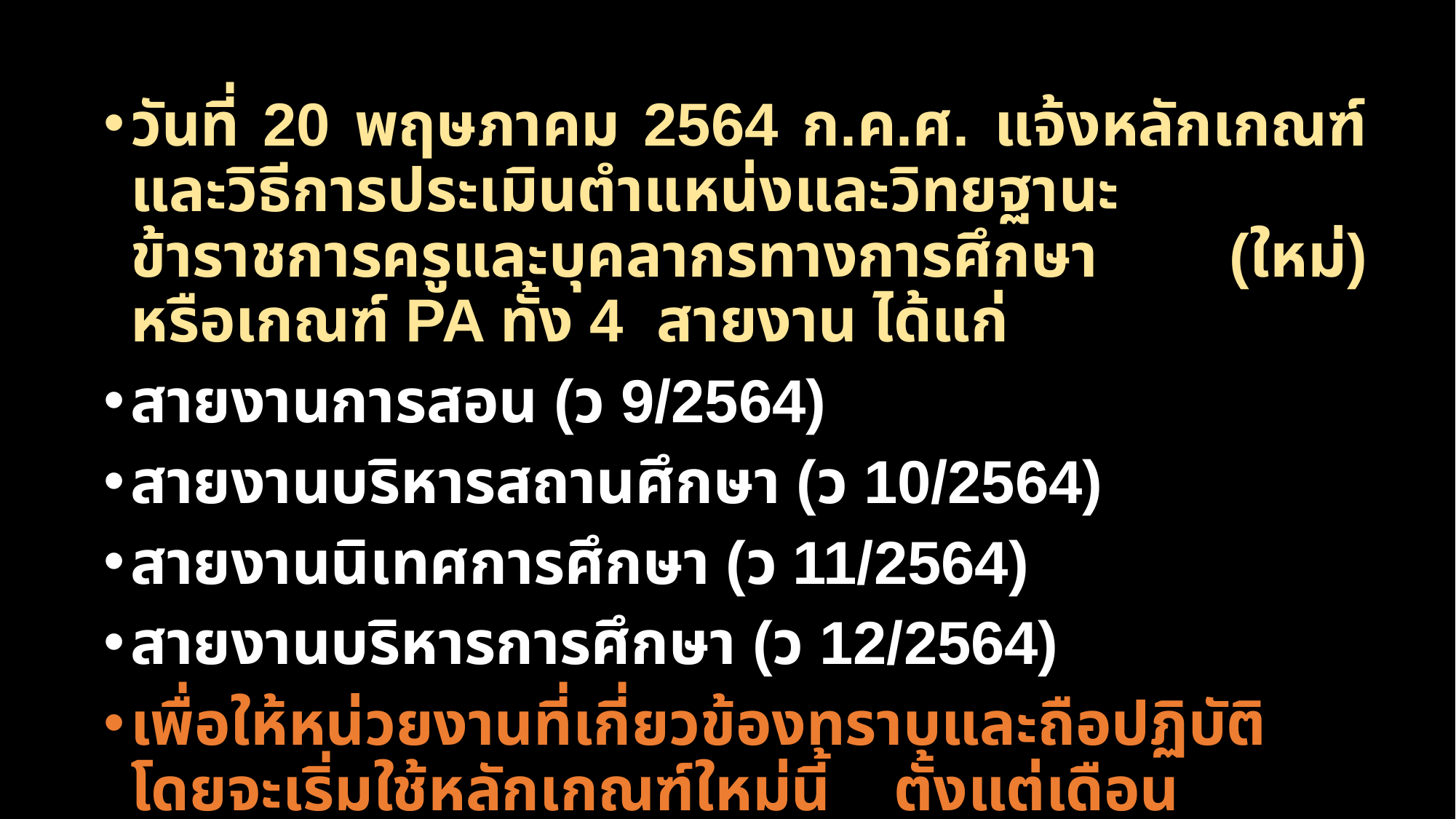

วันที่ 20 พฤษภาคม 2564 ก.ค.ศ. แจ้งหลักเกณฑ์และวิธีการประเมินตำแหน่งและวิทยฐานะข้าราชการครูและบุคลากรทางการศึกษา (ใหม่) หรือเกณฑ์ PA ทั้ง 4  สายงาน ได้แก่
สายงานการสอน (ว 9/2564)
สายงานบริหารสถานศึกษา (ว 10/2564)
สายงานนิเทศการศึกษา (ว 11/2564)
สายงานบริหารการศึกษา (ว 12/2564)
เพื่อให้หน่วยงานที่เกี่ยวข้องทราบและถือปฏิบัติ โดยจะเริ่มใช้หลักเกณฑ์ใหม่นี้ ตั้งแต่เดือน    ตุลาคม 2564 เป็นต้นไป